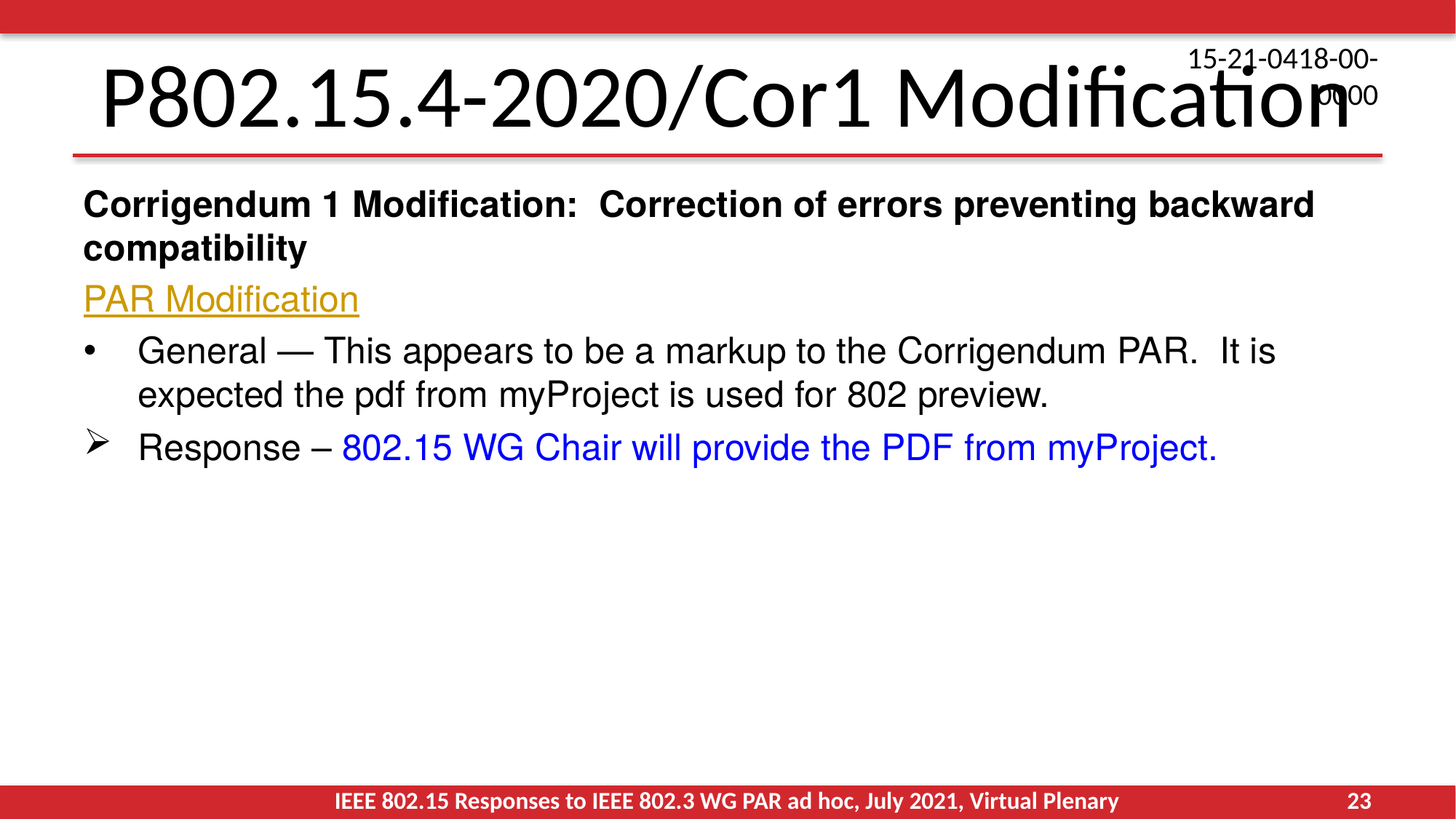

# P802.15.4-2020/Cor1 Modification
Corrigendum 1 Modification:  Correction of errors preventing backward compatibility
PAR Modification
General — This appears to be a markup to the Corrigendum PAR.  It is expected the pdf from myProject is used for 802 preview.
Response – 802.15 WG Chair will provide the PDF from myProject.
IEEE 802.15 Responses to IEEE 802.3 WG PAR ad hoc, July 2021, Virtual Plenary
23